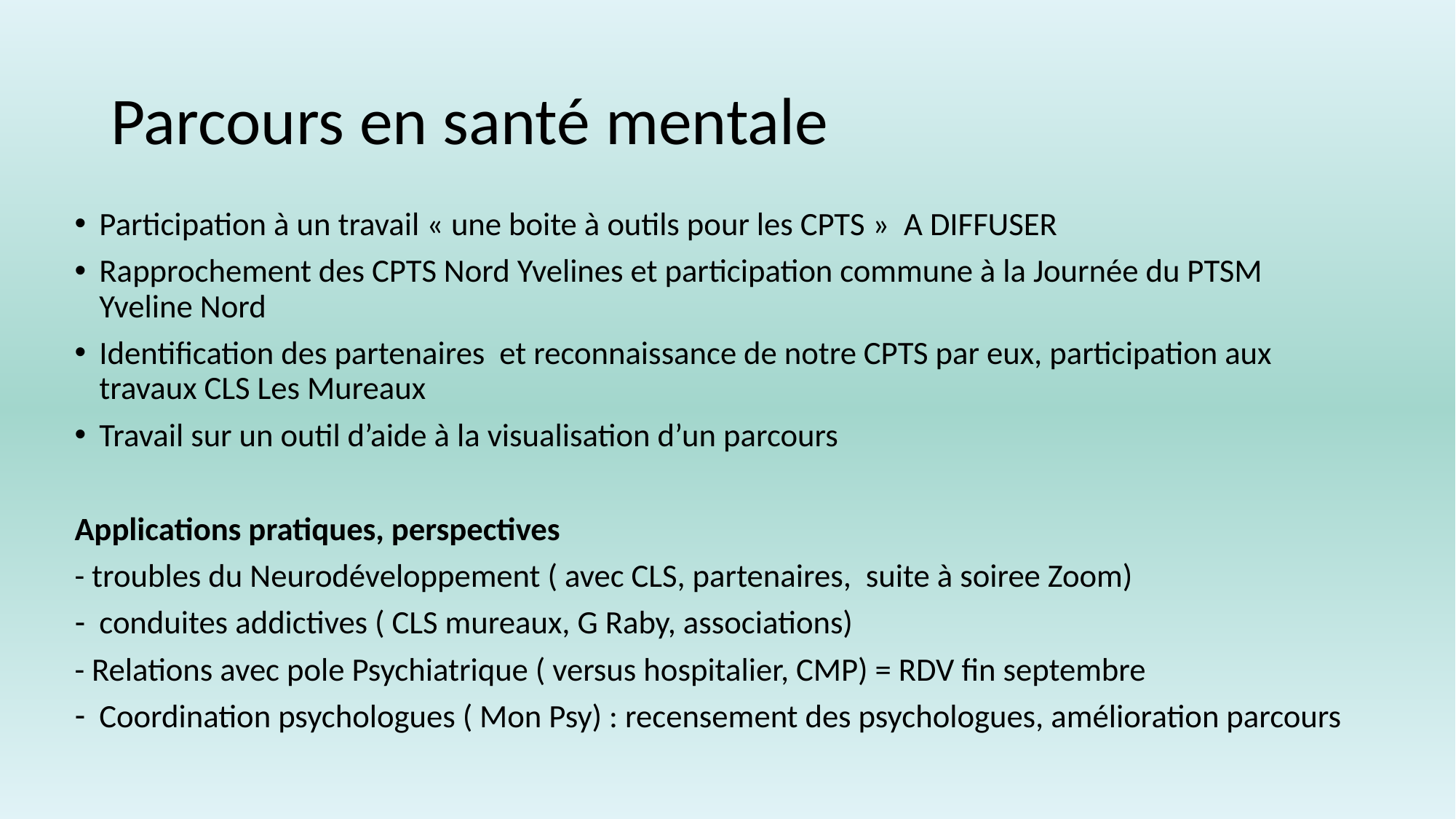

# Parcours en santé mentale
Participation à un travail « une boite à outils pour les CPTS »  A DIFFUSER
Rapprochement des CPTS Nord Yvelines et participation commune à la Journée du PTSM Yveline Nord
Identification des partenaires  et reconnaissance de notre CPTS par eux, participation aux travaux CLS Les Mureaux
Travail sur un outil d’aide à la visualisation d’un parcours

Applications pratiques, perspectives
- troubles du Neurodéveloppement ( avec CLS, partenaires,  suite à soiree Zoom)
conduites addictives ( CLS mureaux, G Raby, associations)
- Relations avec pole Psychiatrique ( versus hospitalier, CMP) = RDV fin septembre
Coordination psychologues ( Mon Psy) : recensement des psychologues, amélioration parcours